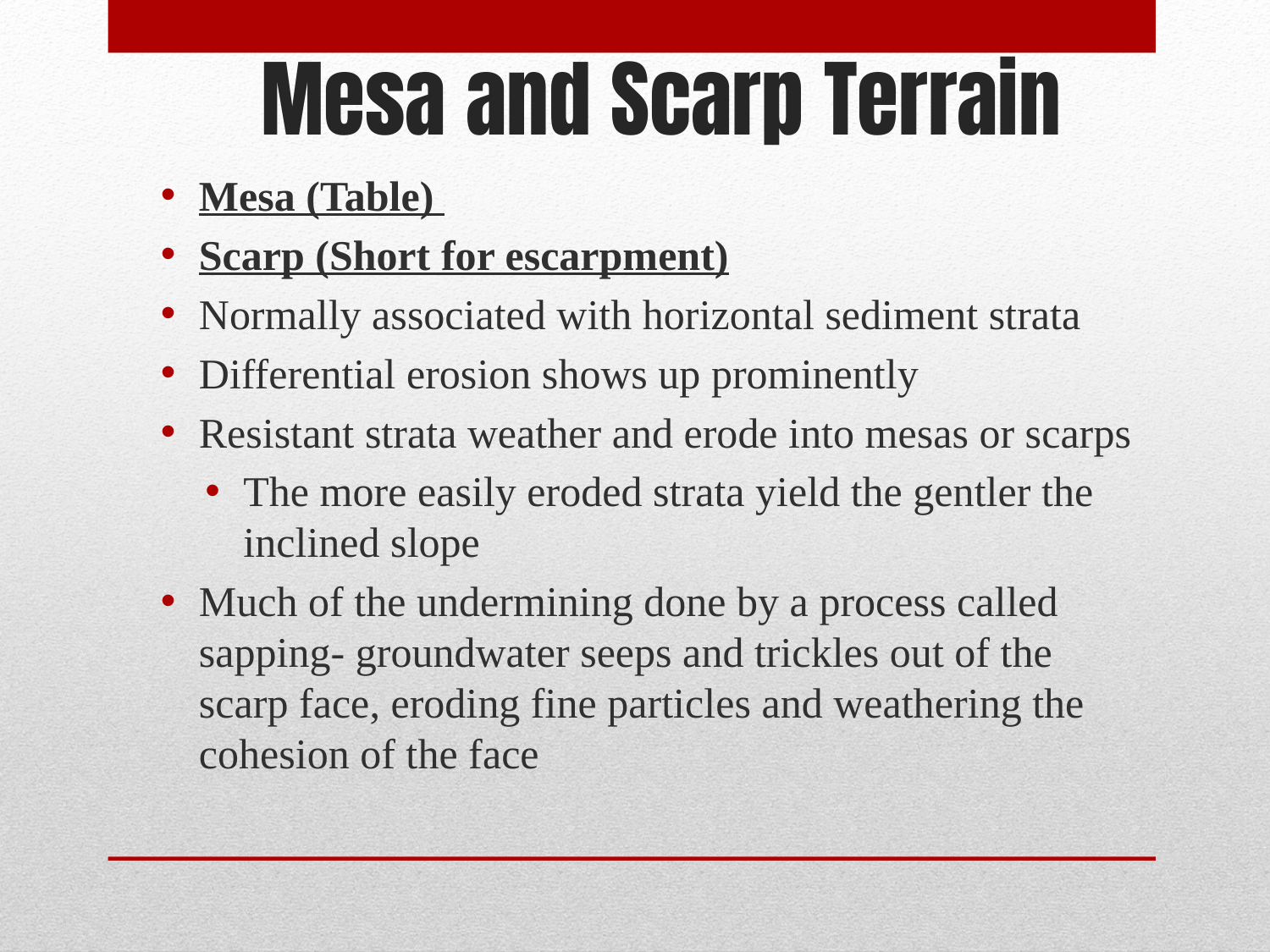

Mesa and Scarp Terrain
Mesa (Table)
Scarp (Short for escarpment)
Normally associated with horizontal sediment strata
Differential erosion shows up prominently
Resistant strata weather and erode into mesas or scarps
The more easily eroded strata yield the gentler the inclined slope
Much of the undermining done by a process called sapping- groundwater seeps and trickles out of the scarp face, eroding fine particles and weathering the cohesion of the face